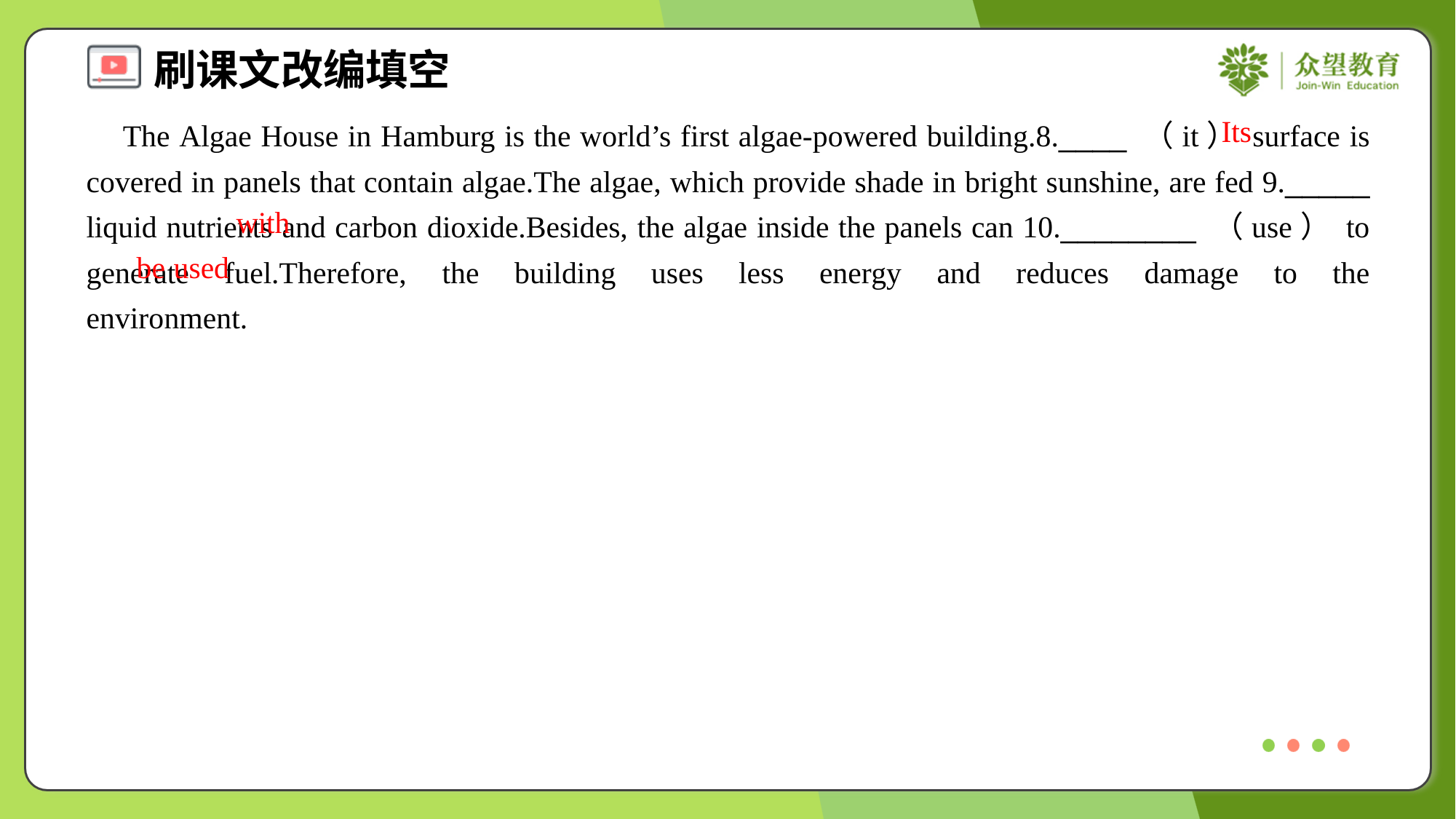

Its
    The Algae House in Hamburg is the world’s first algae-powered building.8.____ （it） surface is covered in panels that contain algae.The algae, which provide shade in bright sunshine, are fed 9._____ liquid nutrients and carbon dioxide.Besides, the algae inside the panels can 10.________ （use） to generate fuel.Therefore, the building uses less energy and reduces damage to the environment.#1.1.3
with
be used